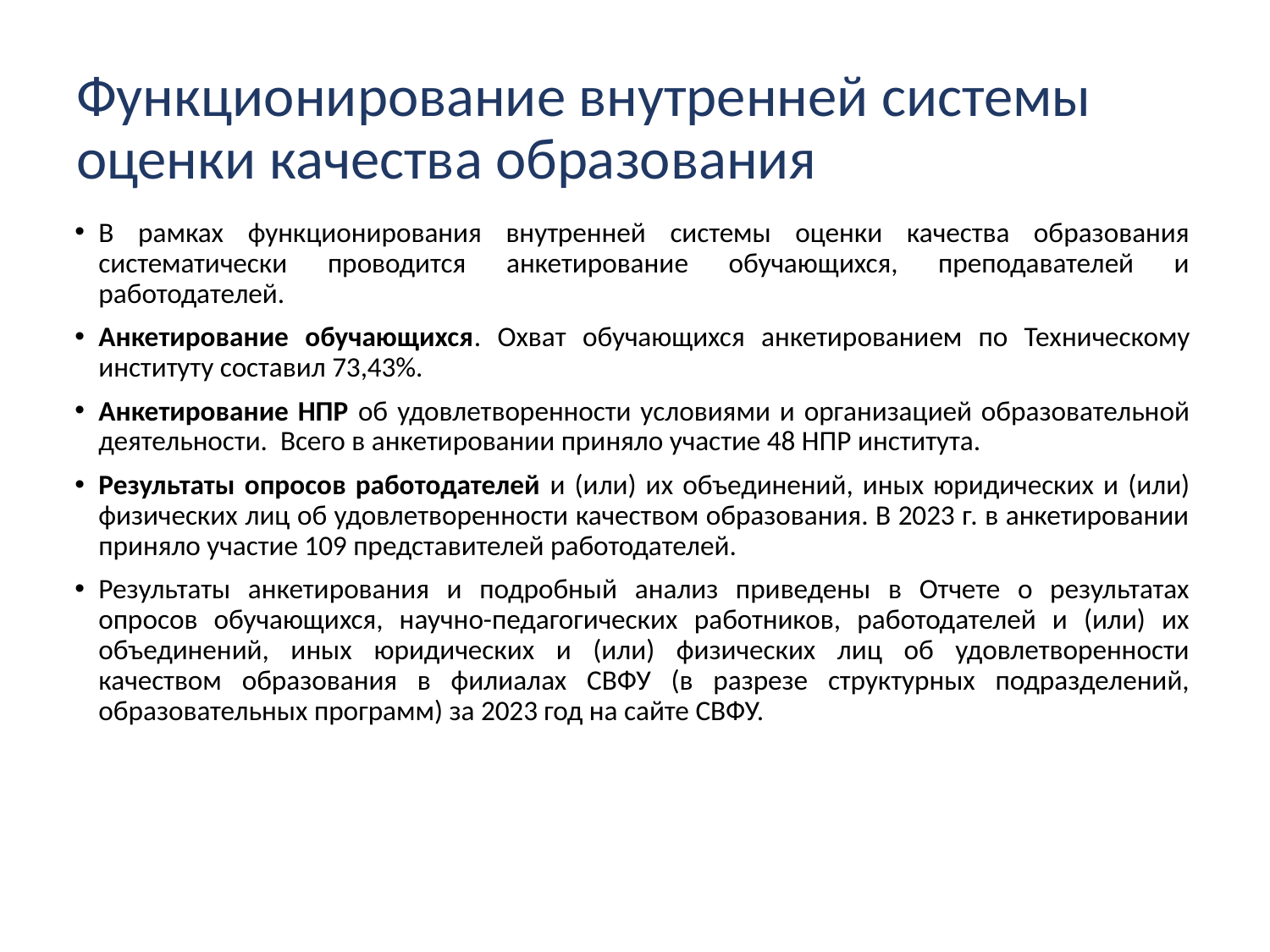

# Функционирование внутренней системы оценки качества образования
В рамках функционирования внутренней системы оценки качества образования систематически проводится анкетирование обучающихся, преподавателей и работодателей.
Анкетирование обучающихся. Охват обучающихся анкетированием по Техническому институту составил 73,43%.
Анкетирование НПР об удовлетворенности условиями и организацией образовательной деятельности.  Всего в анкетировании приняло участие 48 НПР института.
Результаты опросов работодателей и (или) их объединений, иных юридических и (или) физических лиц об удовлетворенности качеством образования. В 2023 г. в анкетировании приняло участие 109 представителей работодателей.
Результаты анкетирования и подробный анализ приведены в Отчете о результатах опросов обучающихся, научно-педагогических работников, работодателей и (или) их объединений, иных юридических и (или) физических лиц об удовлетворенности качеством образования в филиалах СВФУ (в разрезе структурных подразделений, образовательных программ) за 2023 год на сайте СВФУ.